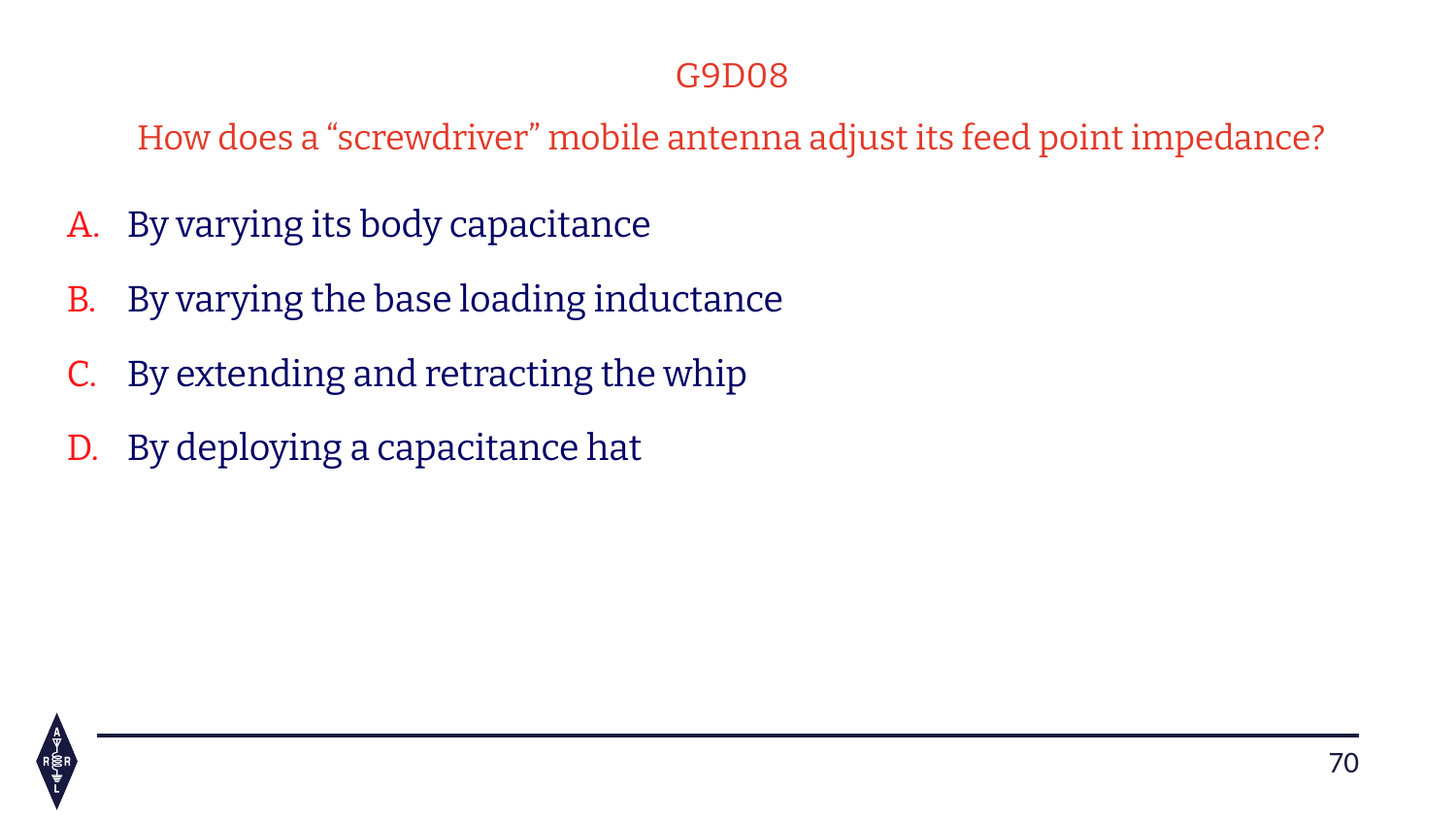

G9D08
How does a “screwdriver” mobile antenna adjust its feed point impedance?
By varying its body capacitance
By varying the base loading inductance
By extending and retracting the whip
By deploying a capacitance hat

70